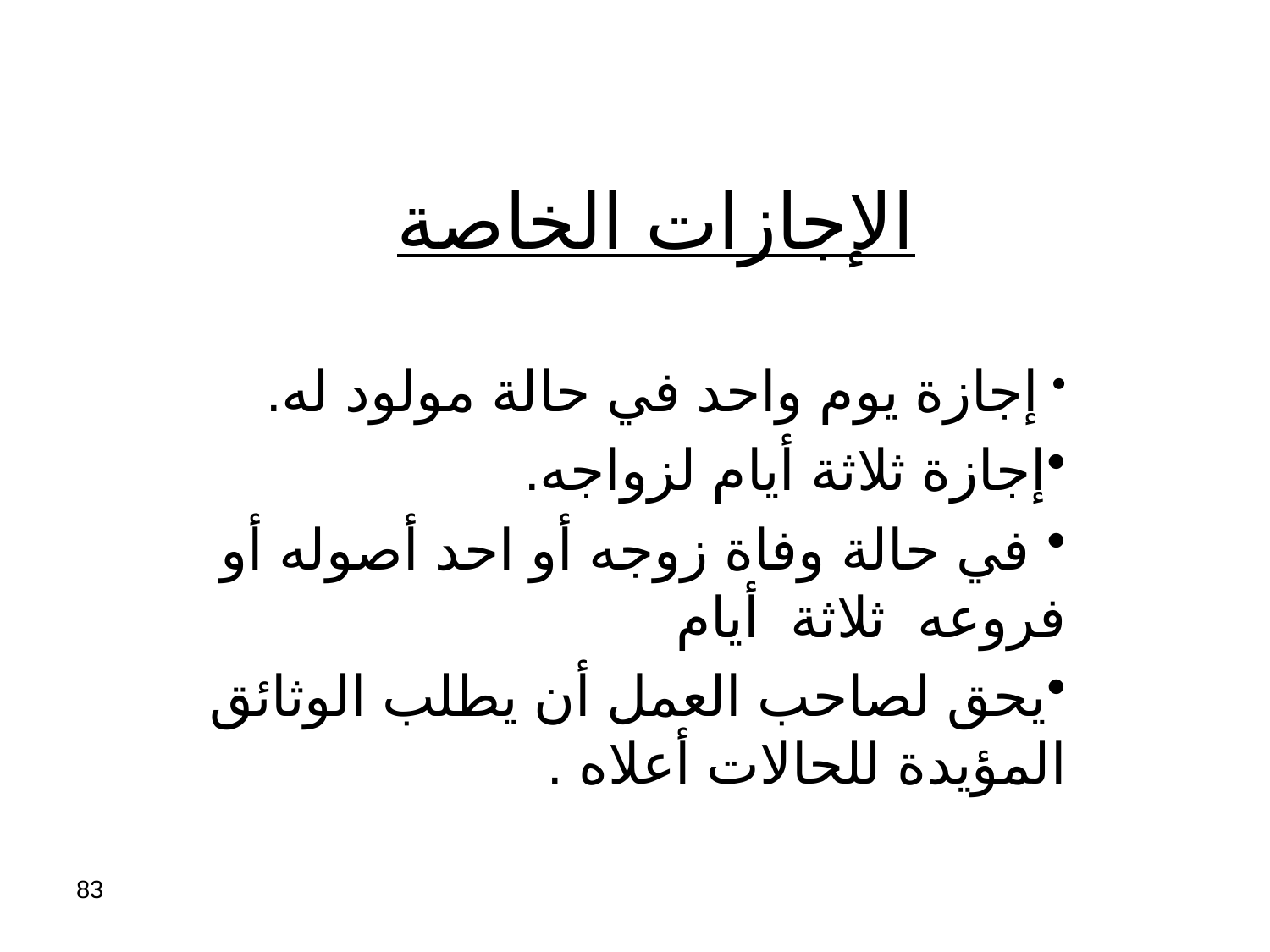

# الإجازات الخاصة
 إجازة يوم واحد في حالة مولود له.
إجازة ثلاثة أيام لزواجه.
 في حالة وفاة زوجه أو احد أصوله أو فروعه  ثلاثة  أيام
يحق لصاحب العمل أن يطلب الوثائق المؤيدة للحالات أعلاه .
83